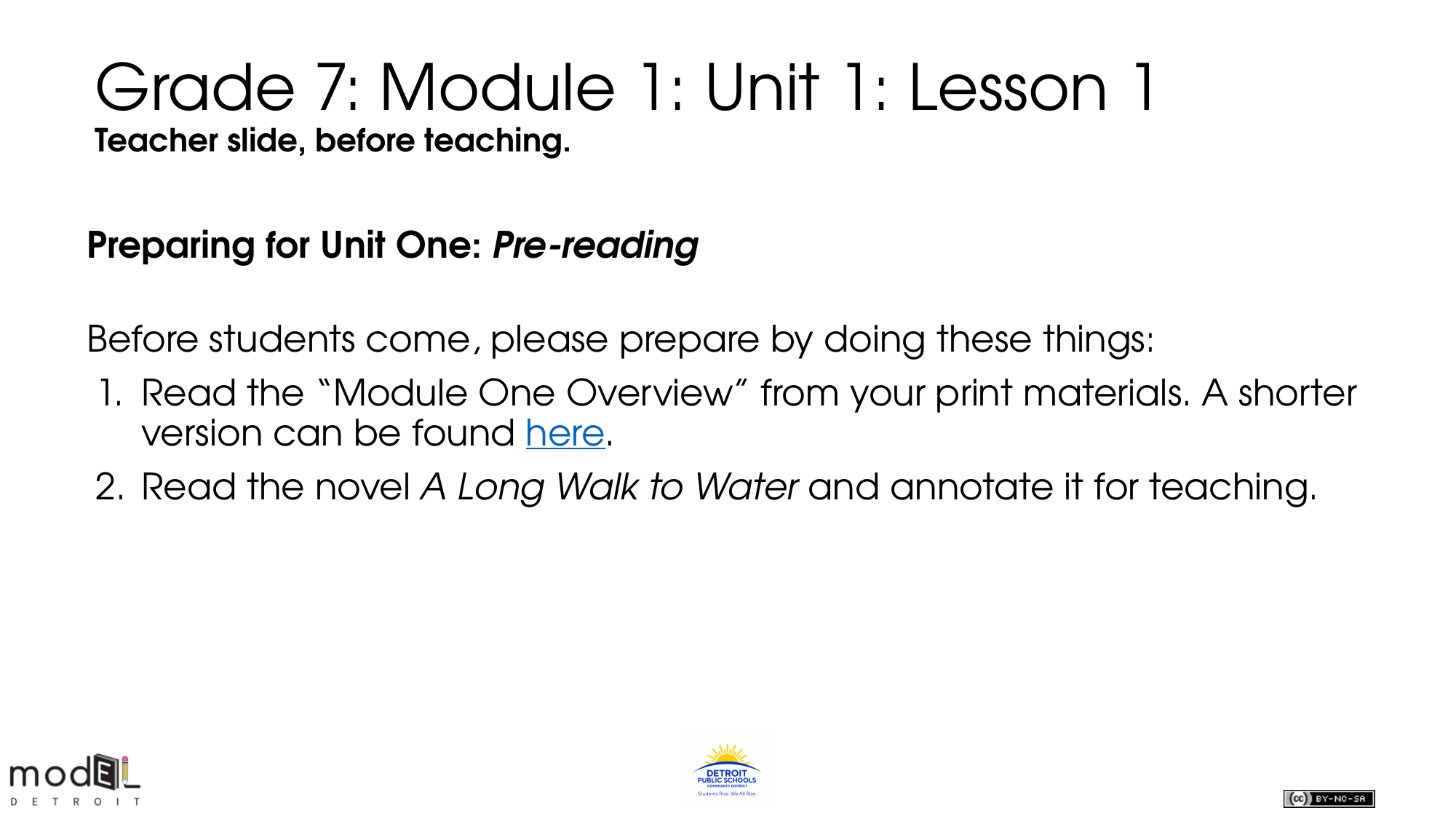

Grade 7: Module 1: Unit 1: Lesson 1
Teacher slide, before teaching.
Preparing for Unit One: Pre-reading

Before students come, please prepare by doing these things:
Read the “Module One Overview” from your print materials. A shorter version can be found here.
Read the novel A Long Walk to Water and annotate it for teaching.